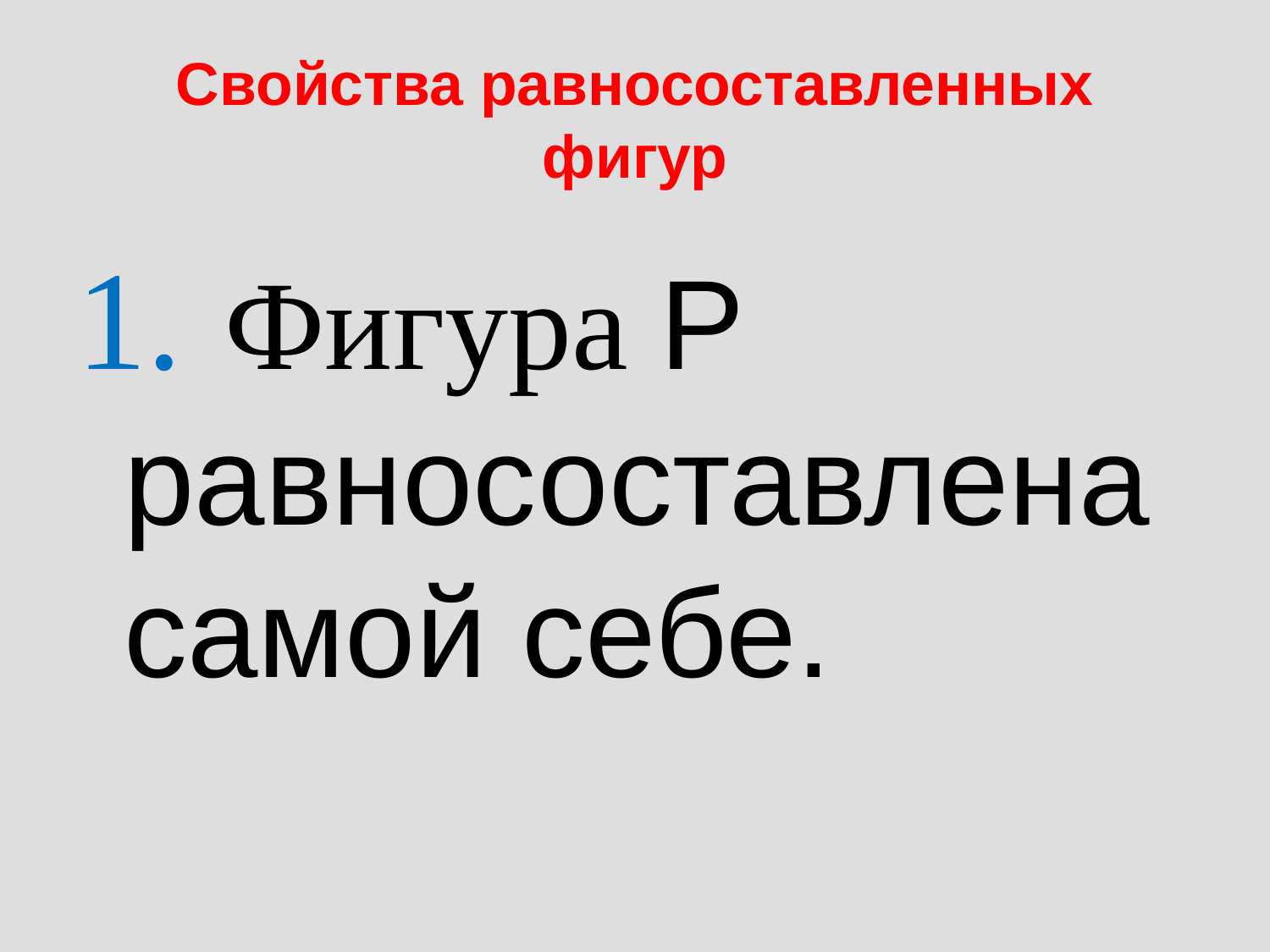

# Свойства равносоставленных фигур
1.   Фигура P равносоставлена самой себе.